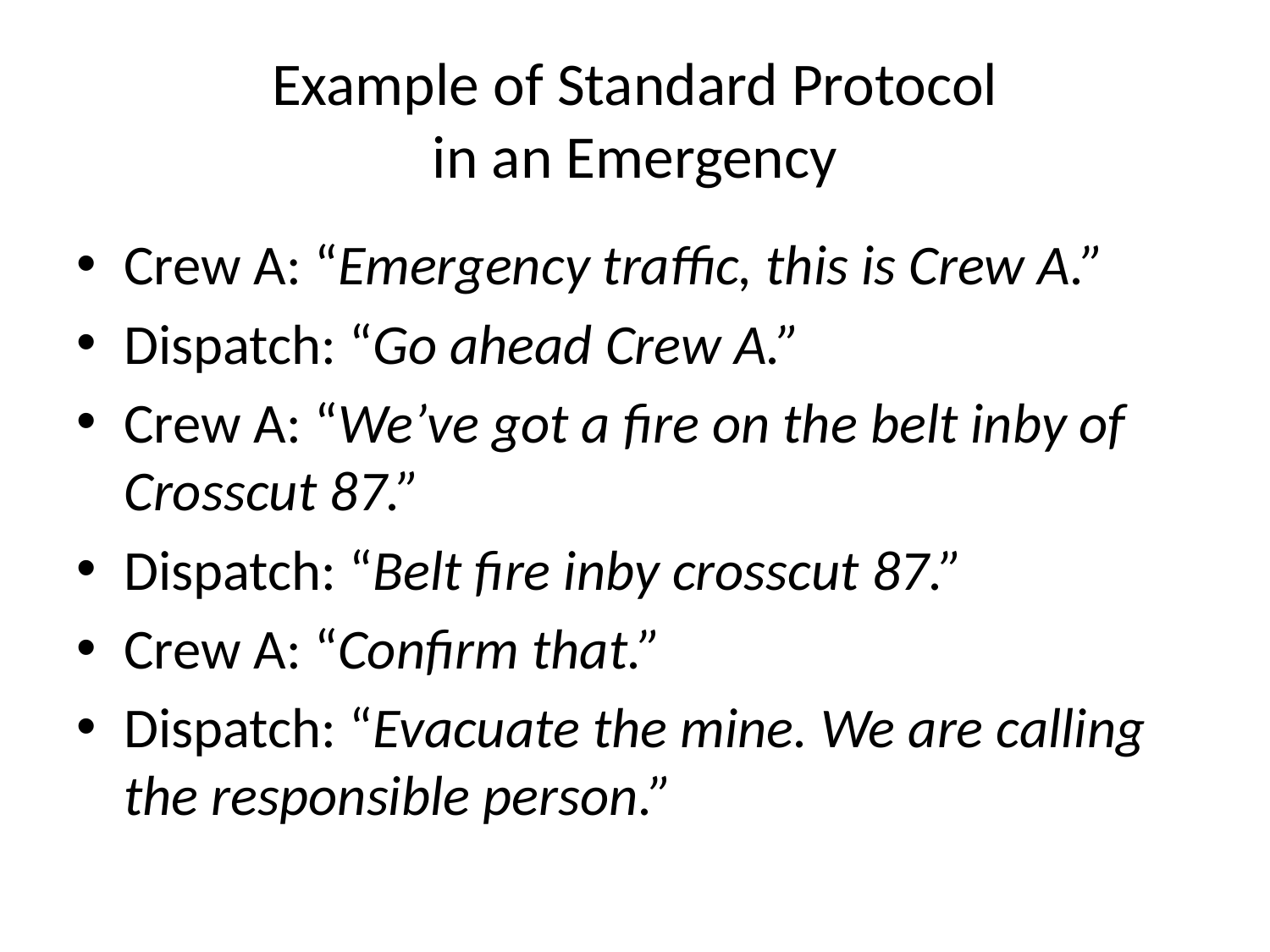

# Example of Standard Protocol in an Emergency
Crew A: “Emergency traffic, this is Crew A.”
Dispatch: “Go ahead Crew A.”
Crew A: “We’ve got a fire on the belt inby of Crosscut 87.”
Dispatch: “Belt fire inby crosscut 87.”
Crew A: “Confirm that.”
Dispatch: “Evacuate the mine. We are calling the responsible person.”